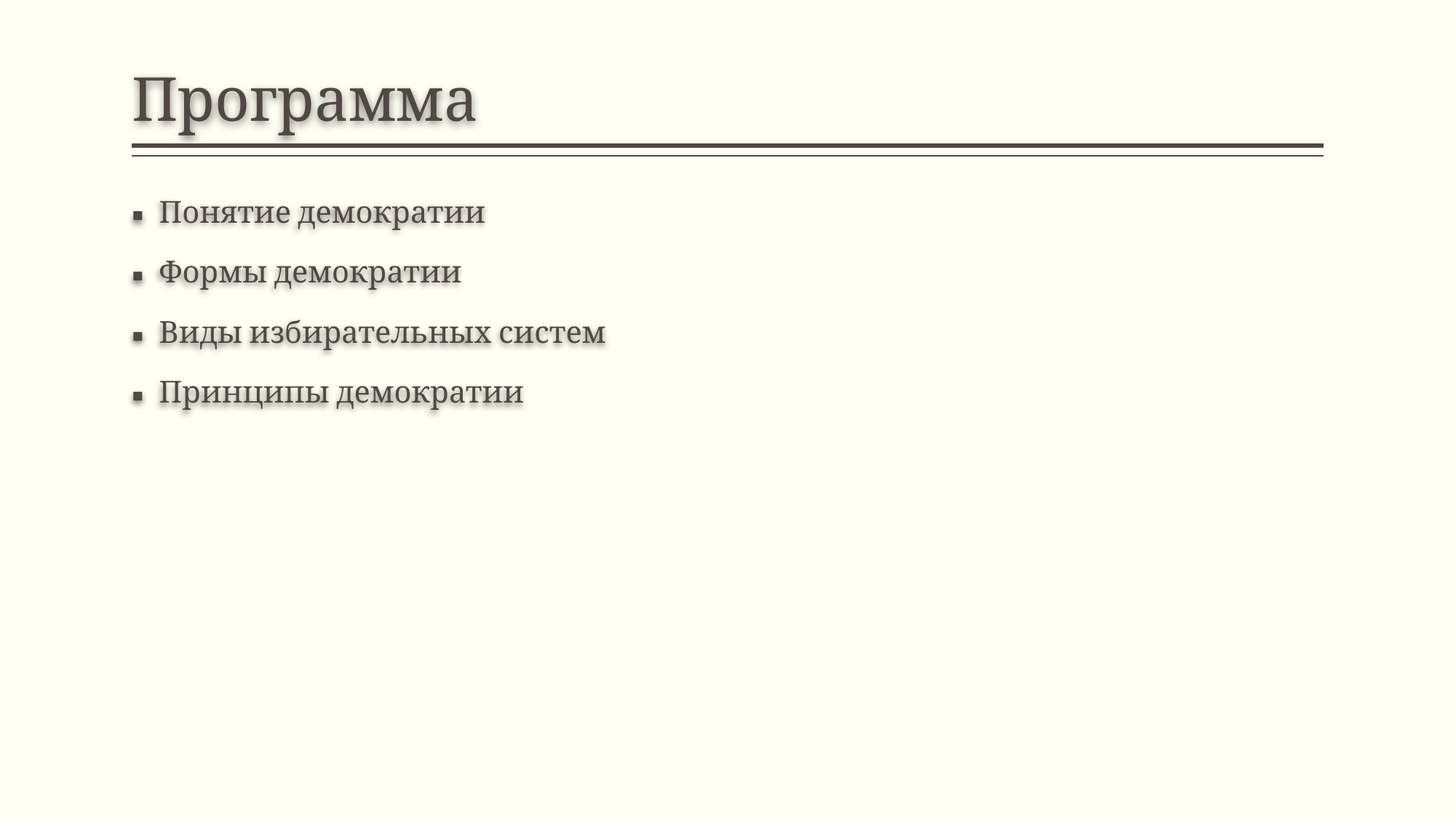

# Программа
Понятие демократии
Формы демократии
Виды избирательных систем
Принципы демократии